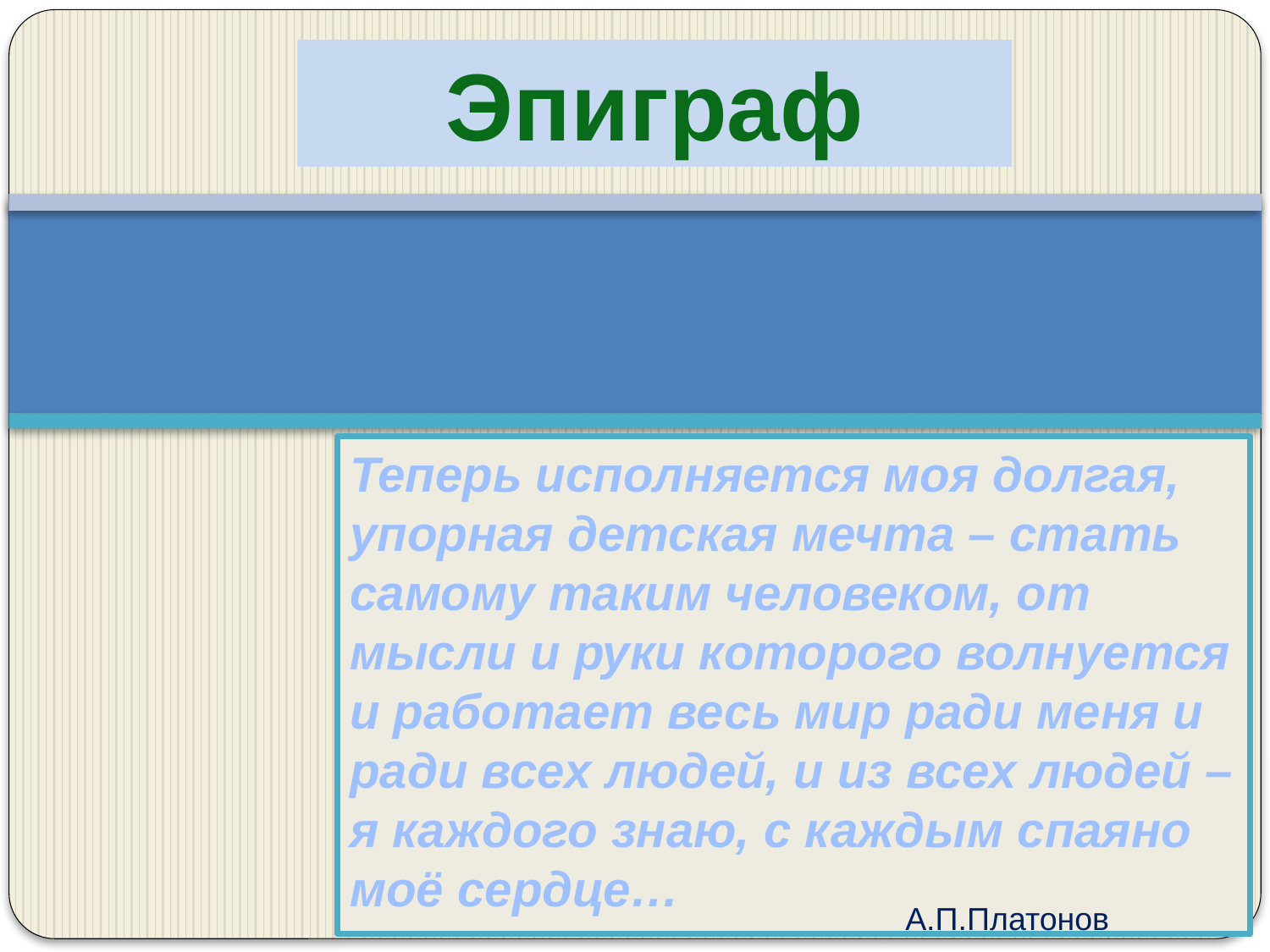

Эпиграф
Теперь исполняется моя долгая, упорная детская мечта – стать самому таким человеком, от мысли и руки которого волнуется и работает весь мир ради меня и ради всех людей, и из всех людей – я каждого знаю, с каждым спаяно моё сердце…

А.П.Платонов